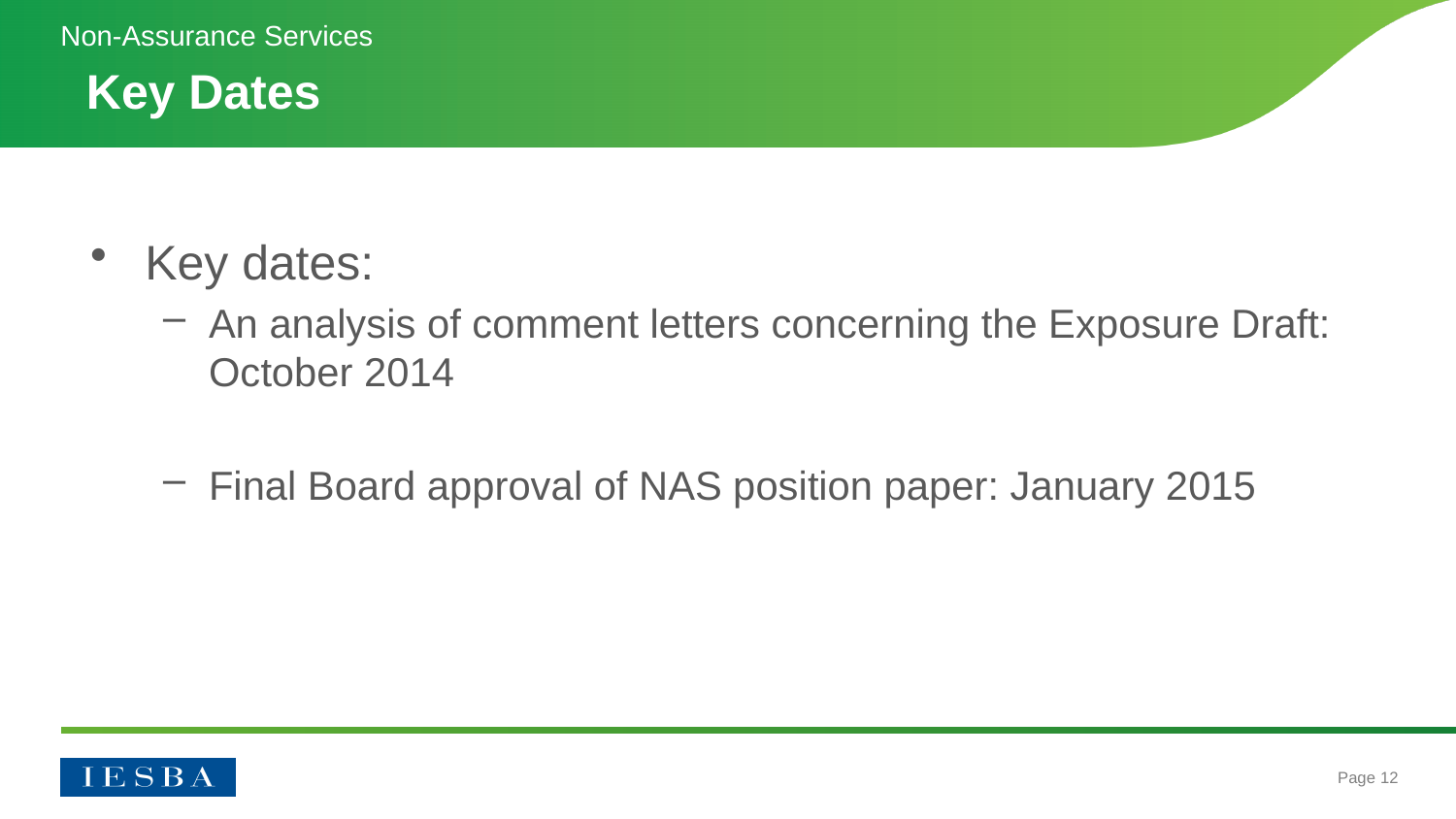

Non-Assurance Services

# Key Dates

Key dates:
An analysis of comment letters concerning the Exposure Draft: October 2014

Final Board approval of NAS position paper: January 2015